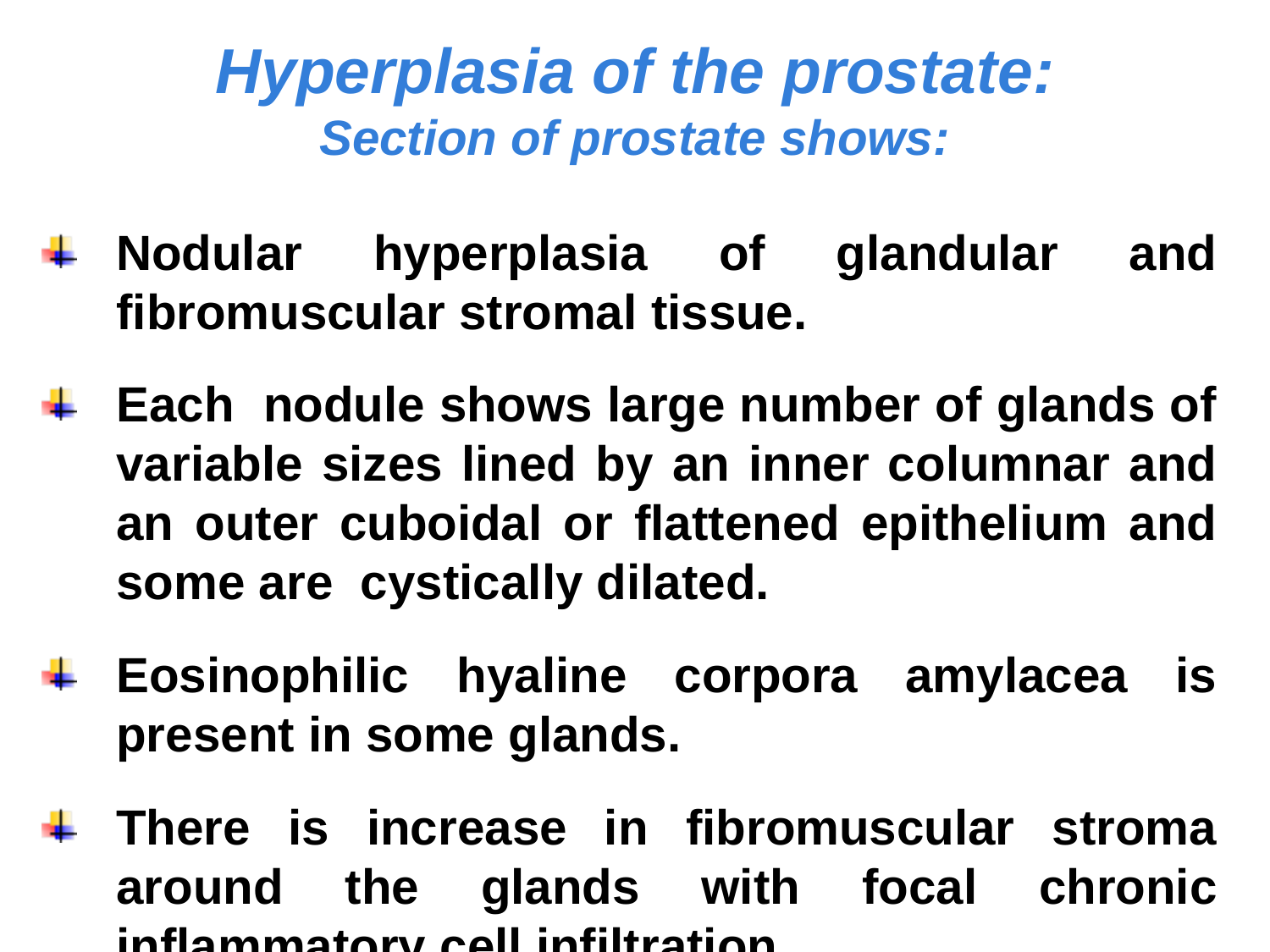

# Hyperplasia of the prostate: Section of prostate shows:
Nodular hyperplasia of glandular and fibromuscular stromal tissue.

Each  nodule shows large number of glands of variable sizes lined by an inner columnar and an outer cuboidal or flattened epithelium and some are  cystically dilated.

Eosinophilic hyaline corpora amylacea is present in some glands.

There is increase in fibromuscular stroma around the glands with focal chronic inflammatory cell infiltration.